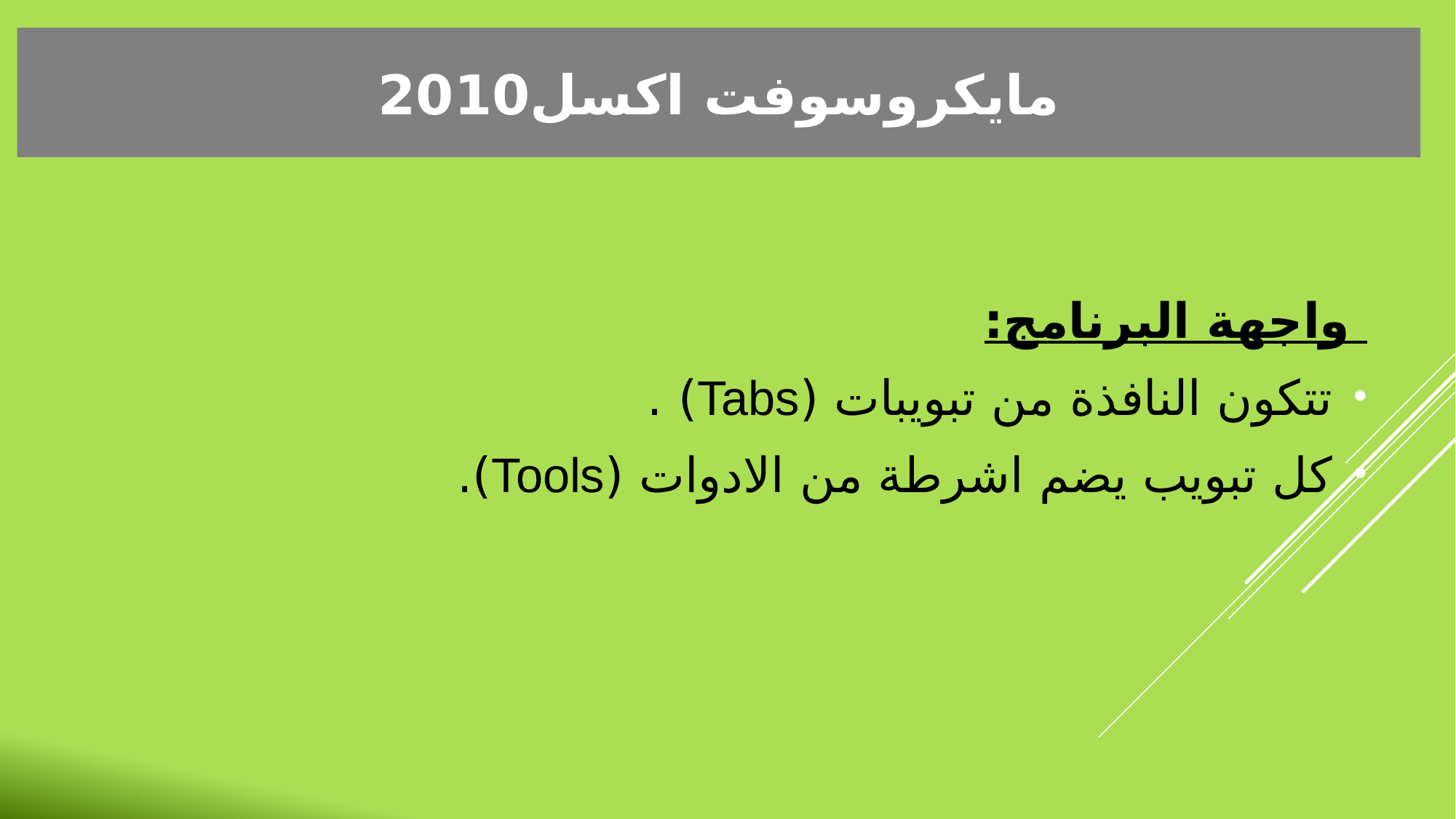

مايكروسوفت اكسل2010
 واجهة البرنامج:
تتكون النافذة من تبويبات (Tabs) .
كل تبويب يضم اشرطة من الادوات (Tools).